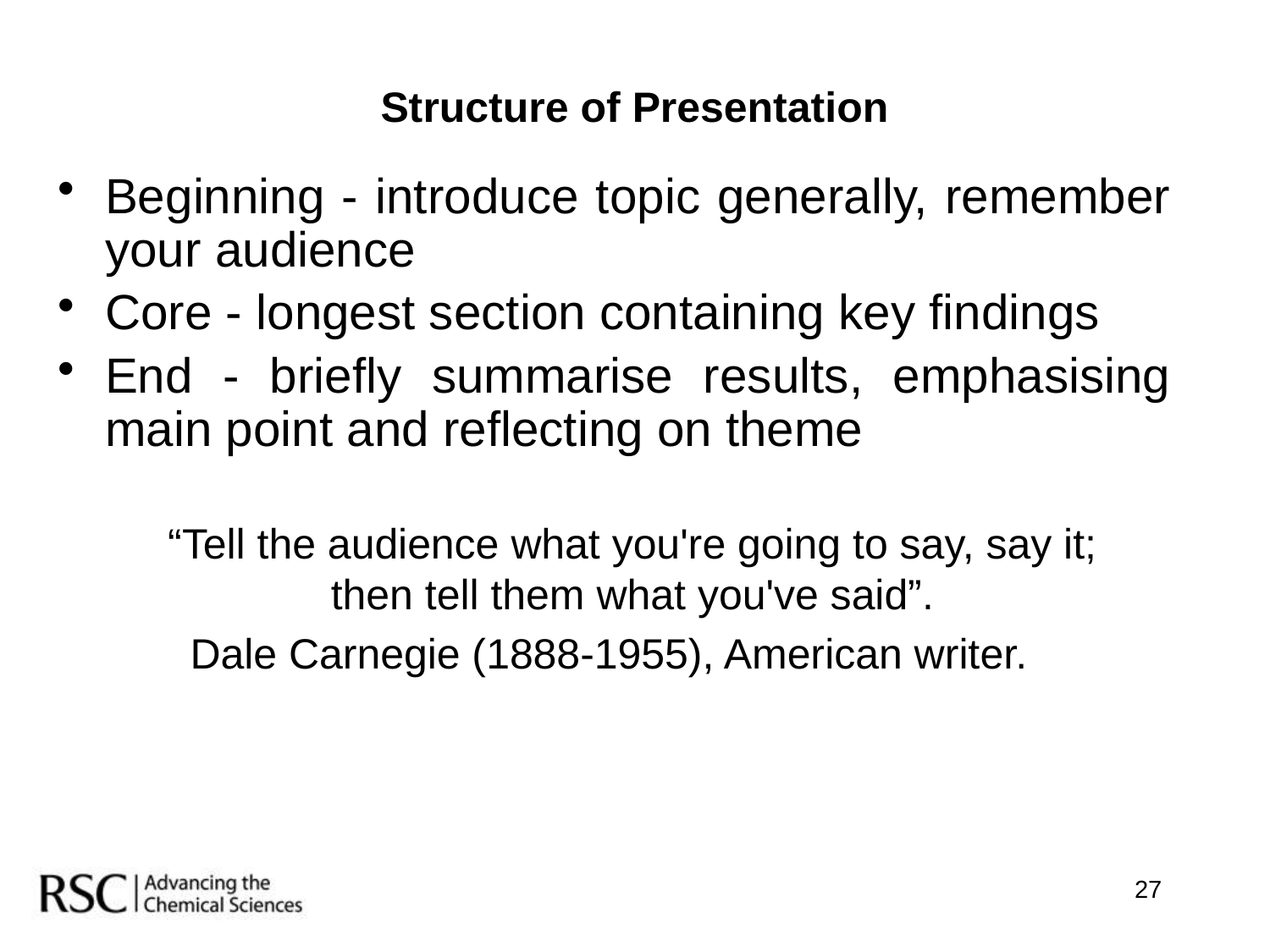

# Structure of Presentation
Beginning - introduce topic generally, remember your audience
Core - longest section containing key findings
End - briefly summarise results, emphasising main point and reflecting on theme
“Tell the audience what you're going to say, say it;
then tell them what you've said”.
Dale Carnegie (1888-1955), American writer.
27